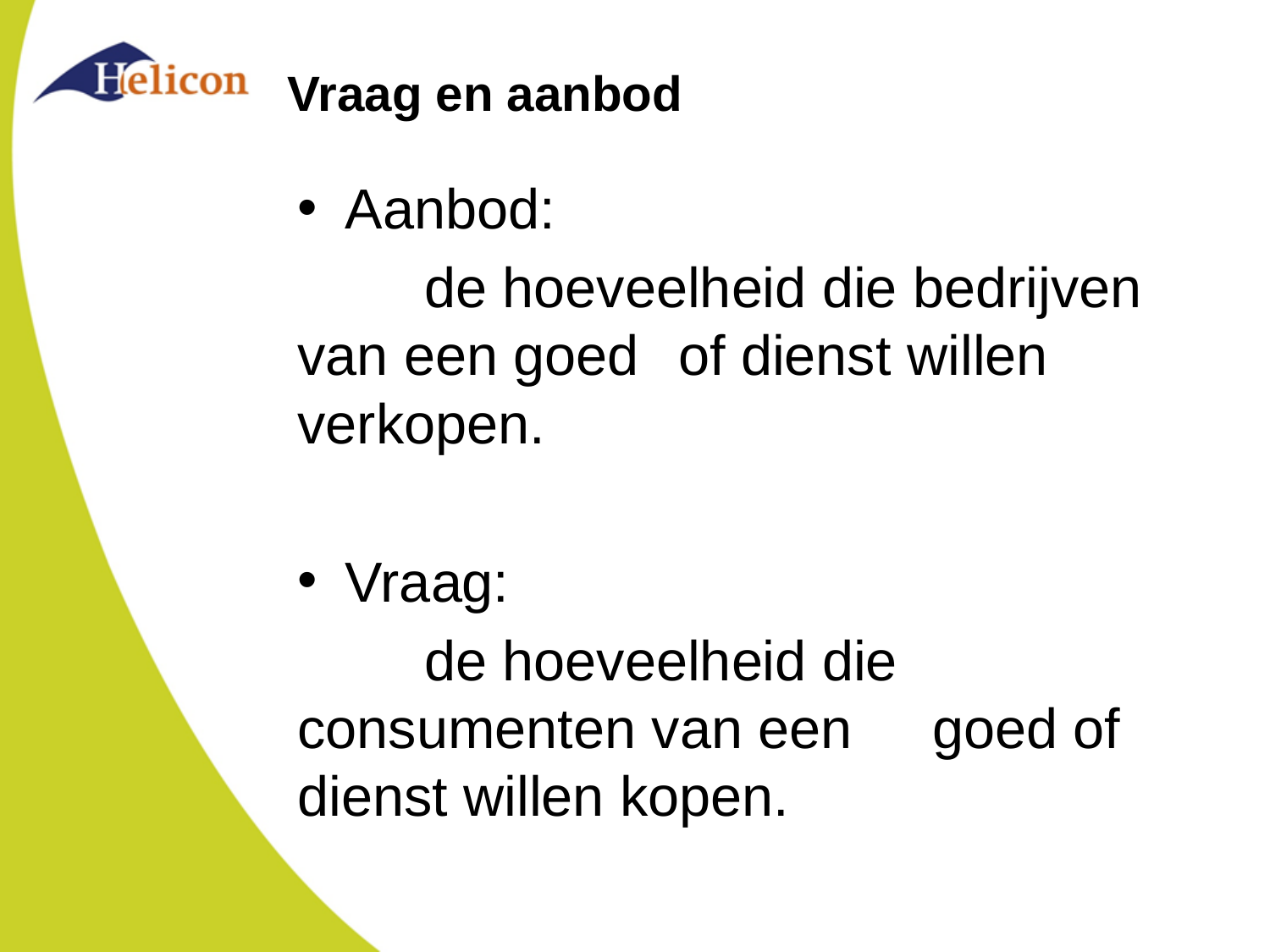

# Vraag en aanbod
Aanbod:
	de hoeveelheid die bedrijven van een goed 	of dienst willen verkopen.

Vraag:
	de hoeveelheid die consumenten van een 	goed of dienst willen kopen.